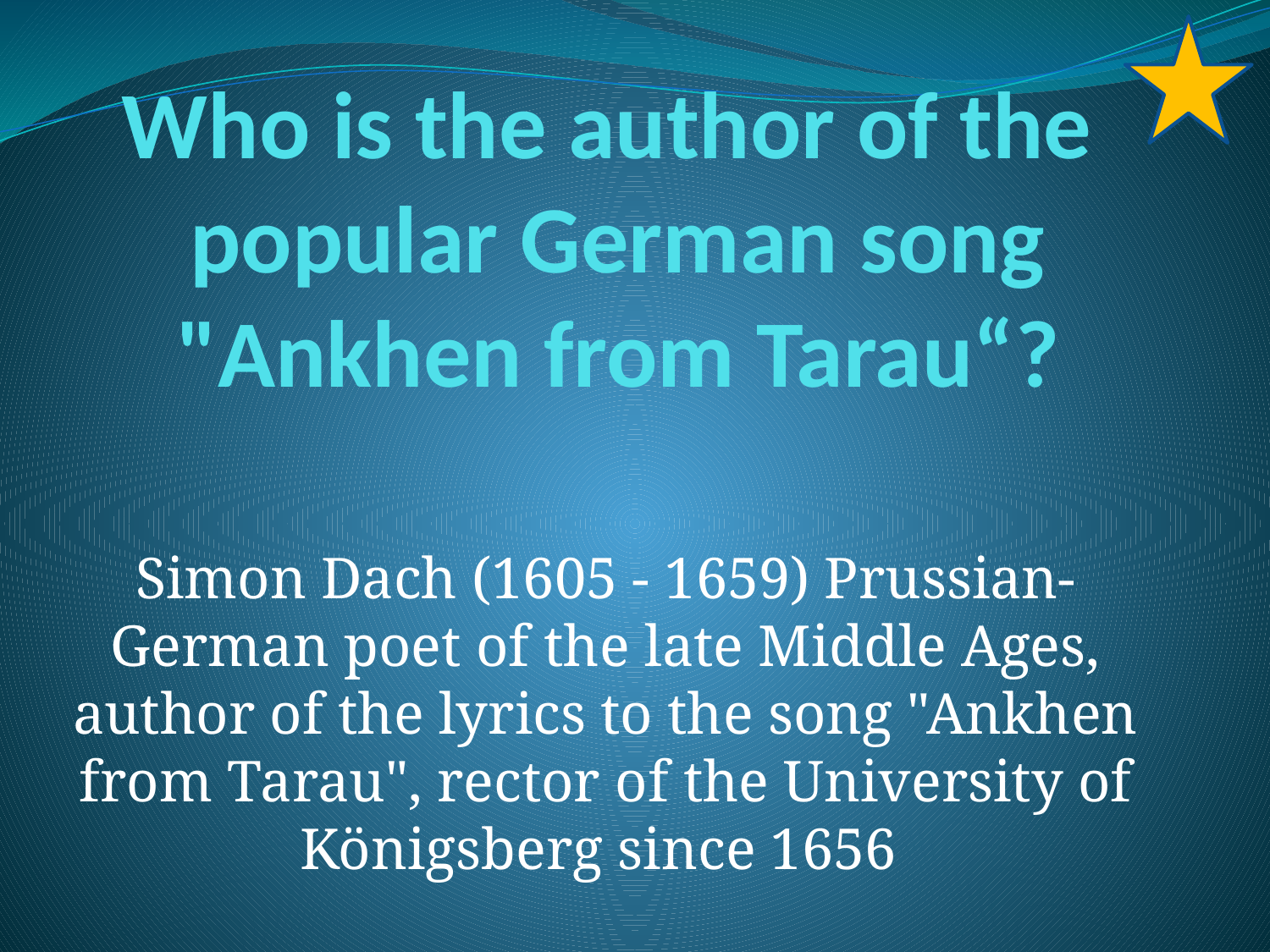

# Who is the author of the  popular German song "Ankhen from Tarau“?
Simon Dach (1605 - 1659) Prussian-German poet of the late Middle Ages, author of the lyrics to the song "Ankhen from Tarau", rector of the University of Königsberg since 1656